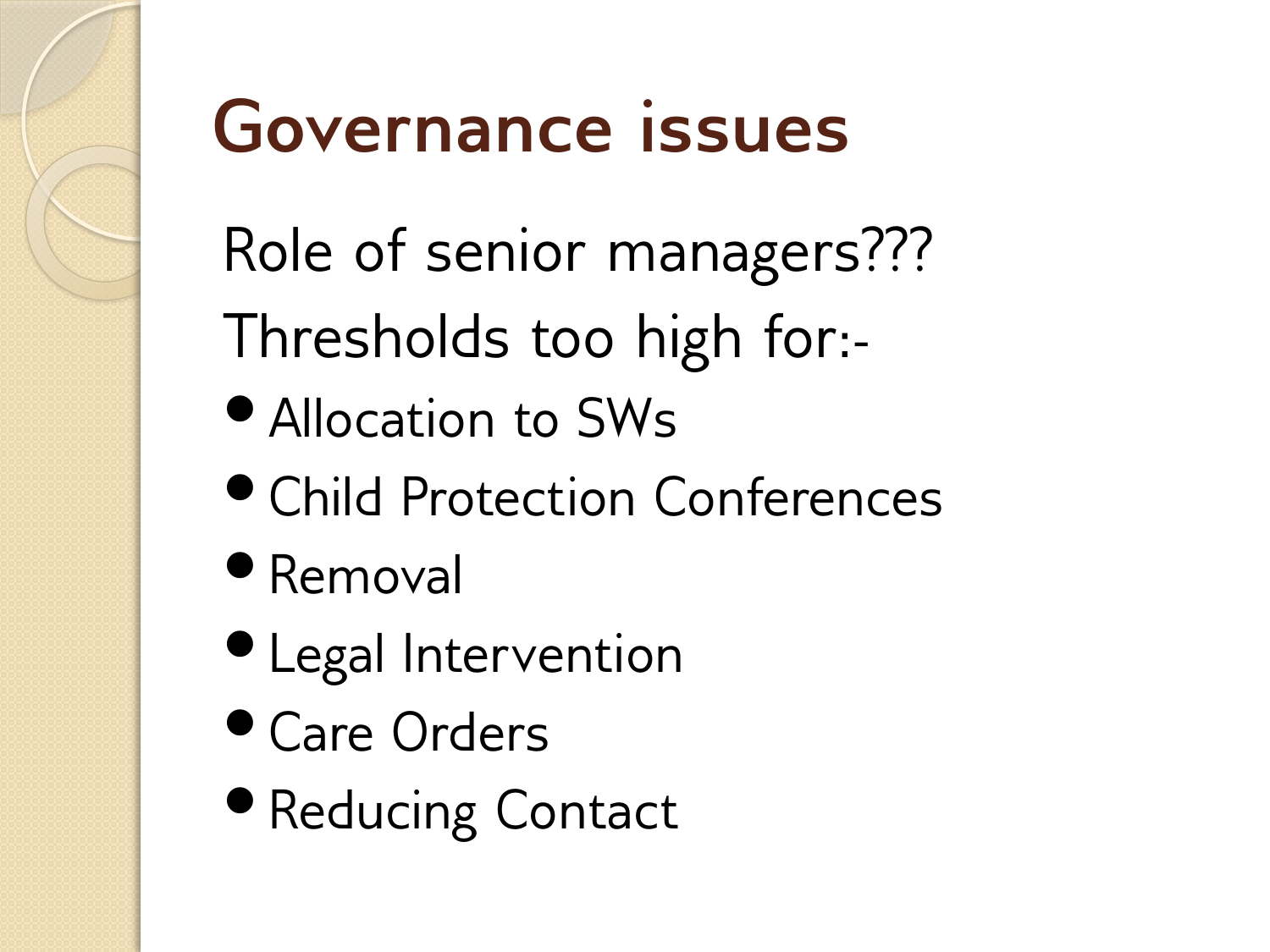

# Governance issues
Role of senior managers???
Thresholds too high for:-
Allocation to SWs
Child Protection Conferences
Removal
Legal Intervention
Care Orders
Reducing Contact